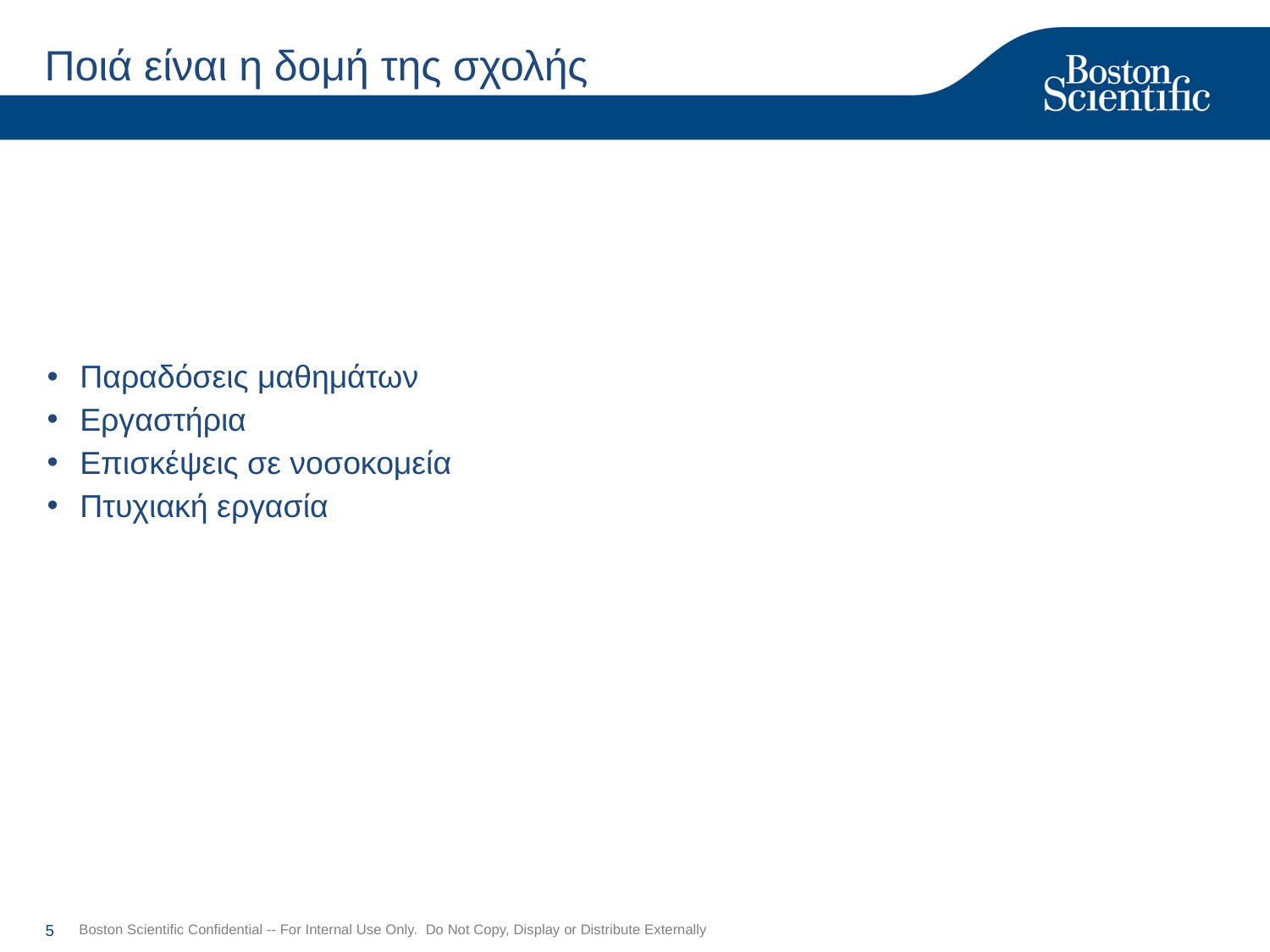

# Ποιά είναι η δομή της σχολής

Παραδόσεις μαθημάτων
Εργαστήρια
Επισκέψεις σε νοσοκομεία
Πτυχιακή εργασία